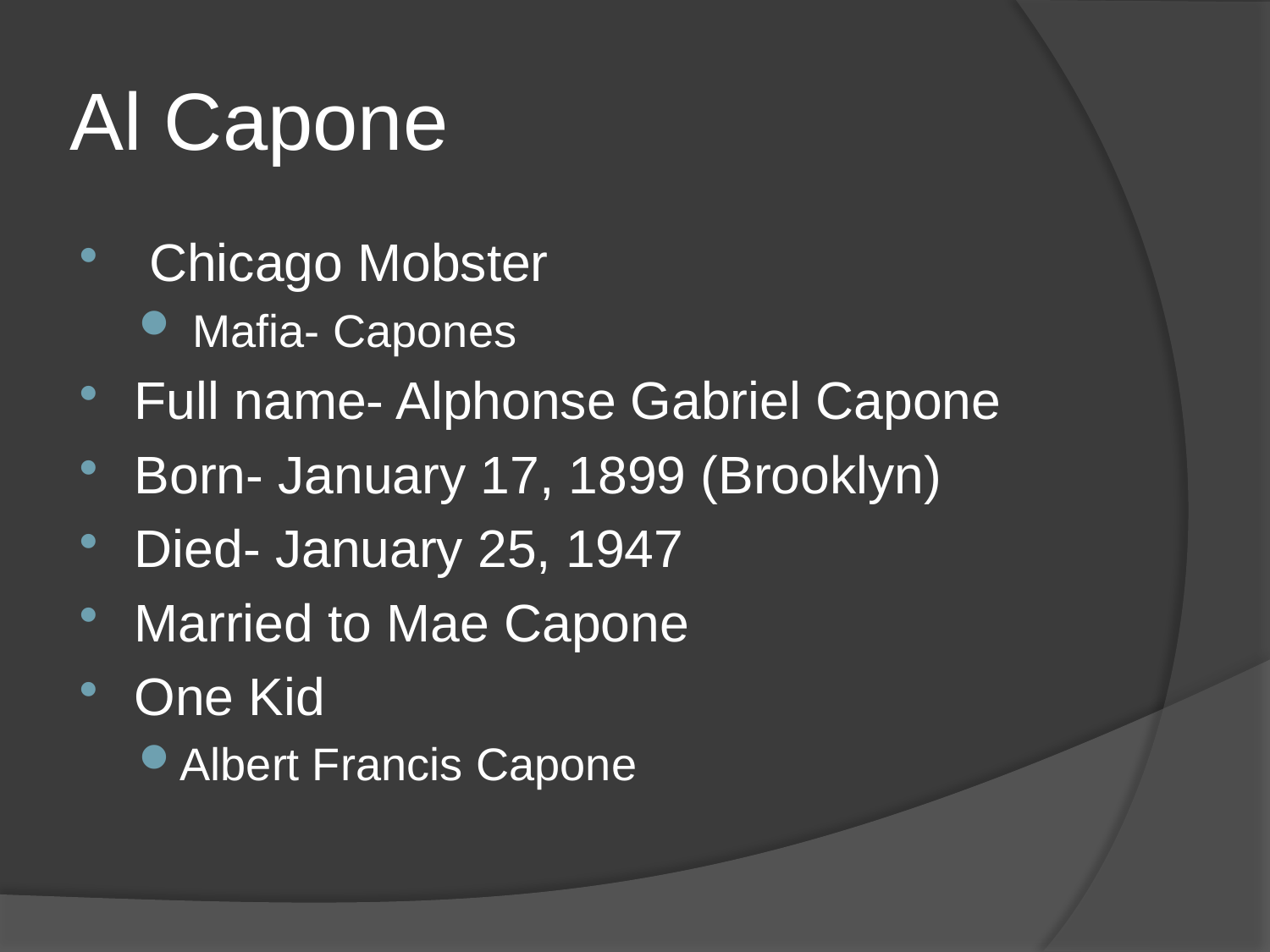

# Al Capone
 Chicago Mobster
 Mafia- Capones
Full name- Alphonse Gabriel Capone
Born- January 17, 1899 (Brooklyn)
Died- January 25, 1947
Married to Mae Capone
One Kid
Albert Francis Capone